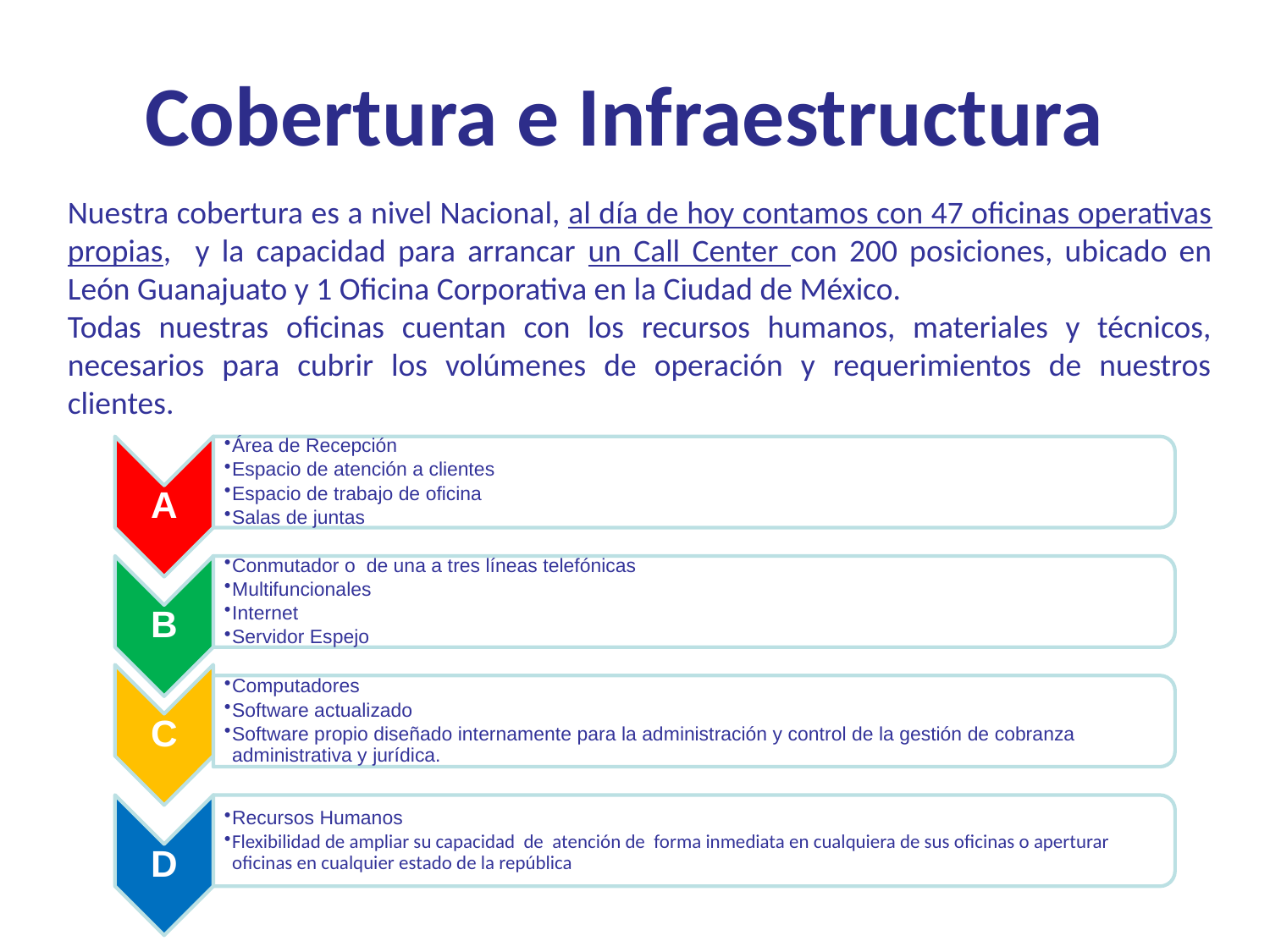

# Cobertura e Infraestructura
Nuestra cobertura es a nivel Nacional, al día de hoy contamos con 47 oficinas operativas propias,  y la capacidad para arrancar un Call Center con 200 posiciones, ubicado en León Guanajuato y 1 Oficina Corporativa en la Ciudad de México.
Todas nuestras oficinas cuentan con los recursos humanos, materiales y técnicos, necesarios para cubrir los volúmenes de operación y requerimientos de nuestros clientes.

A
Área de Recepción
Espacio de atención a clientes
Espacio de trabajo de oficina
Salas de juntas
B
Conmutador o  de una a tres líneas telefónicas
Multifuncionales
Internet
Servidor Espejo
C
Computadores
Software actualizado
Software propio diseñado internamente para la administración y control de la gestión de cobranza administrativa y jurídica.
D
Recursos Humanos
Flexibilidad de ampliar su capacidad  de  atención de  forma inmediata en cualquiera de sus oficinas o aperturar oficinas en cualquier estado de la república